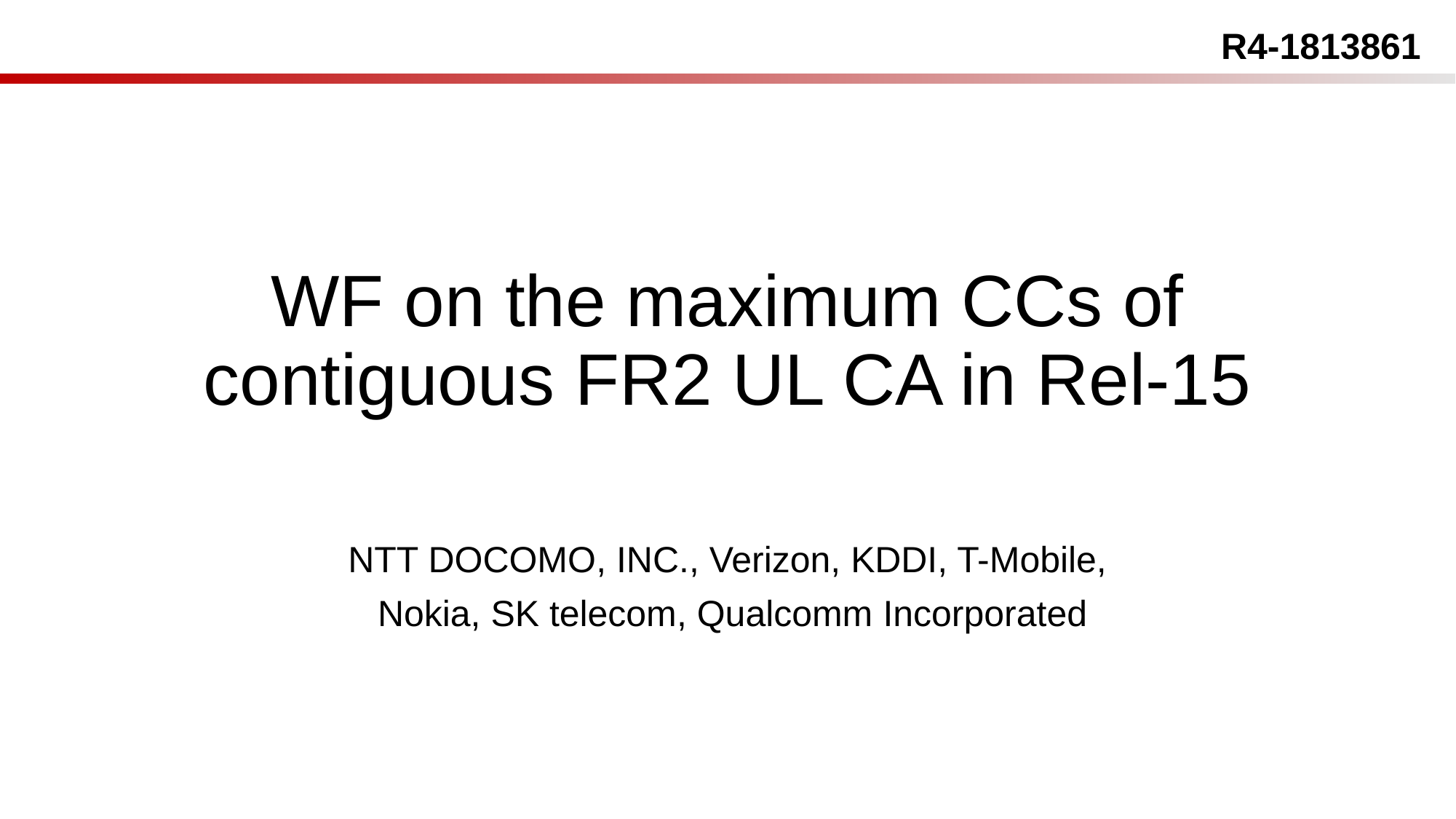

R4-1813861
# WF on the maximum CCs of contiguous FR2 UL CA in Rel-15
NTT DOCOMO, INC., Verizon, KDDI, T-Mobile,
 Nokia, SK telecom, Qualcomm Incorporated